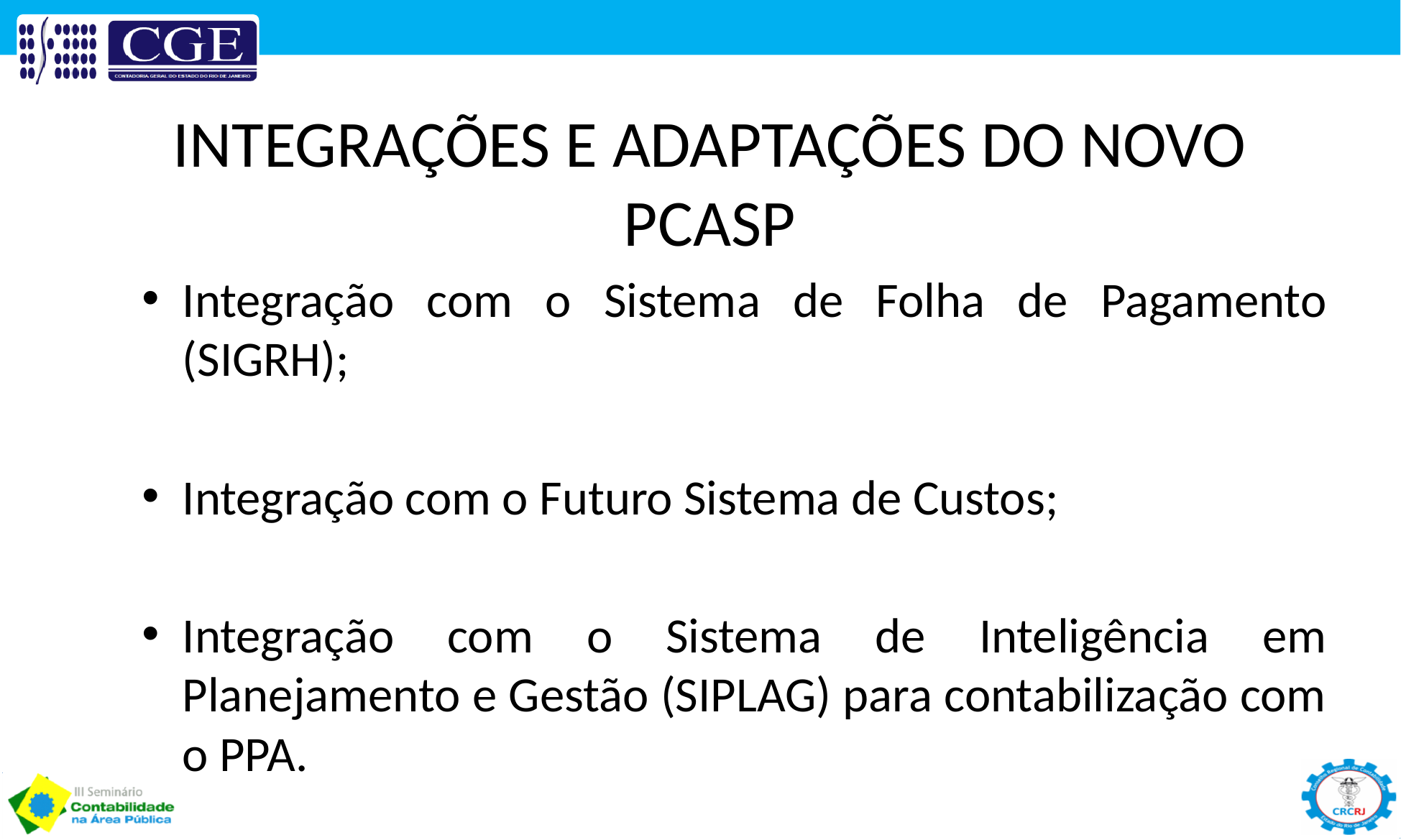

INTEGRAÇÕES E ADAPTAÇÕES DO NOVO PCASP
Integração com o Sistema de Folha de Pagamento (SIGRH);

Integração com o Futuro Sistema de Custos;

Integração com o Sistema de Inteligência em Planejamento e Gestão (SIPLAG) para contabilização com o PPA.